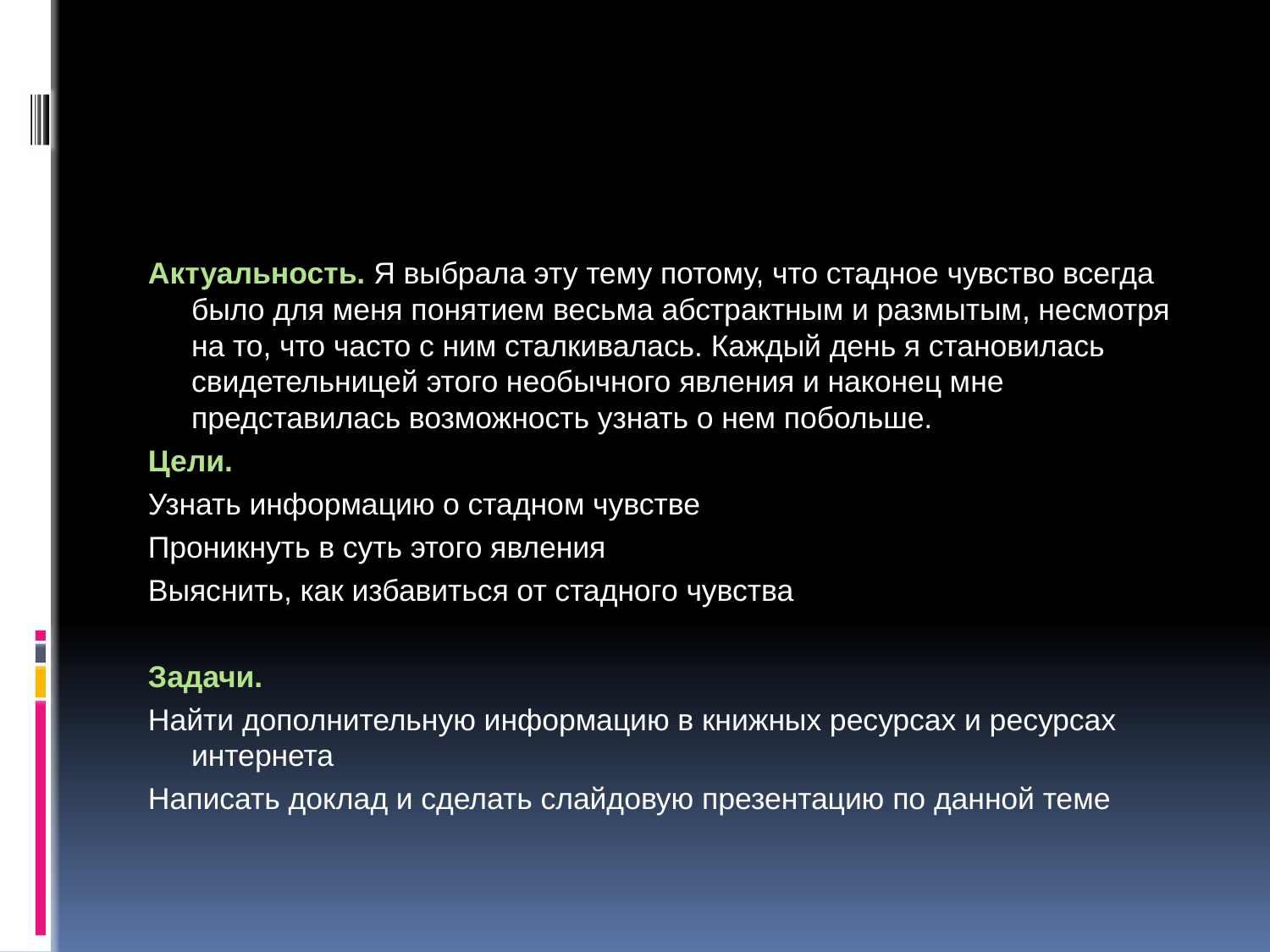

#
Актуальность. Я выбрала эту тему потому, что стадное чувство всегда было для меня понятием весьма абстрактным и размытым, несмотря на то, что часто с ним сталкивалась. Каждый день я становилась свидетельницей этого необычного явления и наконец мне представилась возможность узнать о нем побольше.
Цели.
Узнать информацию о стадном чувстве
Проникнуть в суть этого явления
Выяснить, как избавиться от стадного чувства

Задачи.
Найти дополнительную информацию в книжных ресурсах и ресурсах интернета
Написать доклад и сделать слайдовую презентацию по данной теме